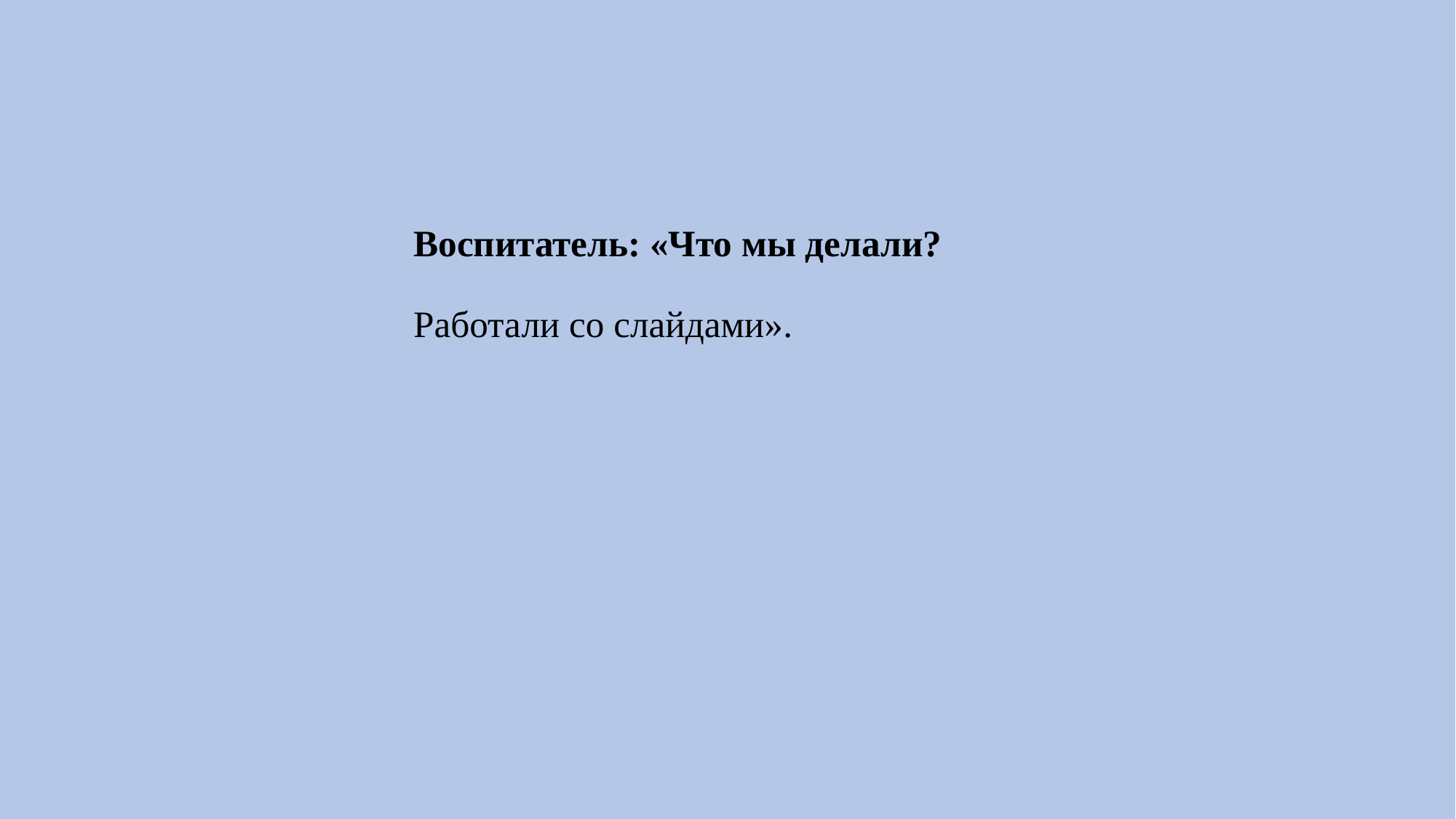

# Воспитатель: «Что мы делали? Работали со слайдами».